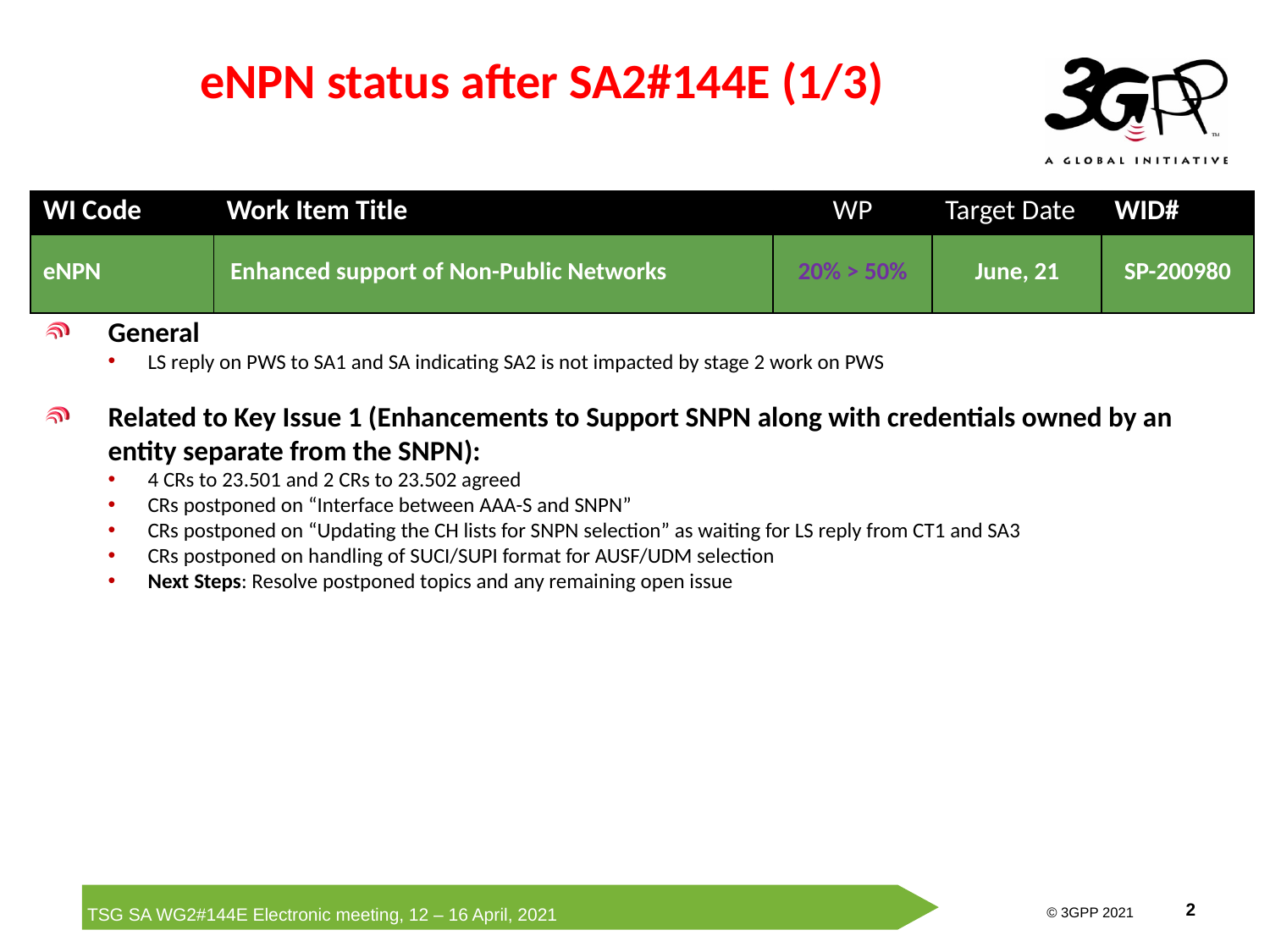

# eNPN status after SA2#144E (1/3)
| WI Code | Work Item Title | WP | Target Date | WID# |
| --- | --- | --- | --- | --- |
| eNPN | Enhanced support of Non-Public Networks | 20% > 50% | June, 21 | SP-200980 |
General
LS reply on PWS to SA1 and SA indicating SA2 is not impacted by stage 2 work on PWS

Related to Key Issue 1 (Enhancements to Support SNPN along with credentials owned by an entity separate from the SNPN):
4 CRs to 23.501 and 2 CRs to 23.502 agreed
CRs postponed on “Interface between AAA-S and SNPN”
CRs postponed on “Updating the CH lists for SNPN selection” as waiting for LS reply from CT1 and SA3
CRs postponed on handling of SUCI/SUPI format for AUSF/UDM selection
Next Steps: Resolve postponed topics and any remaining open issue